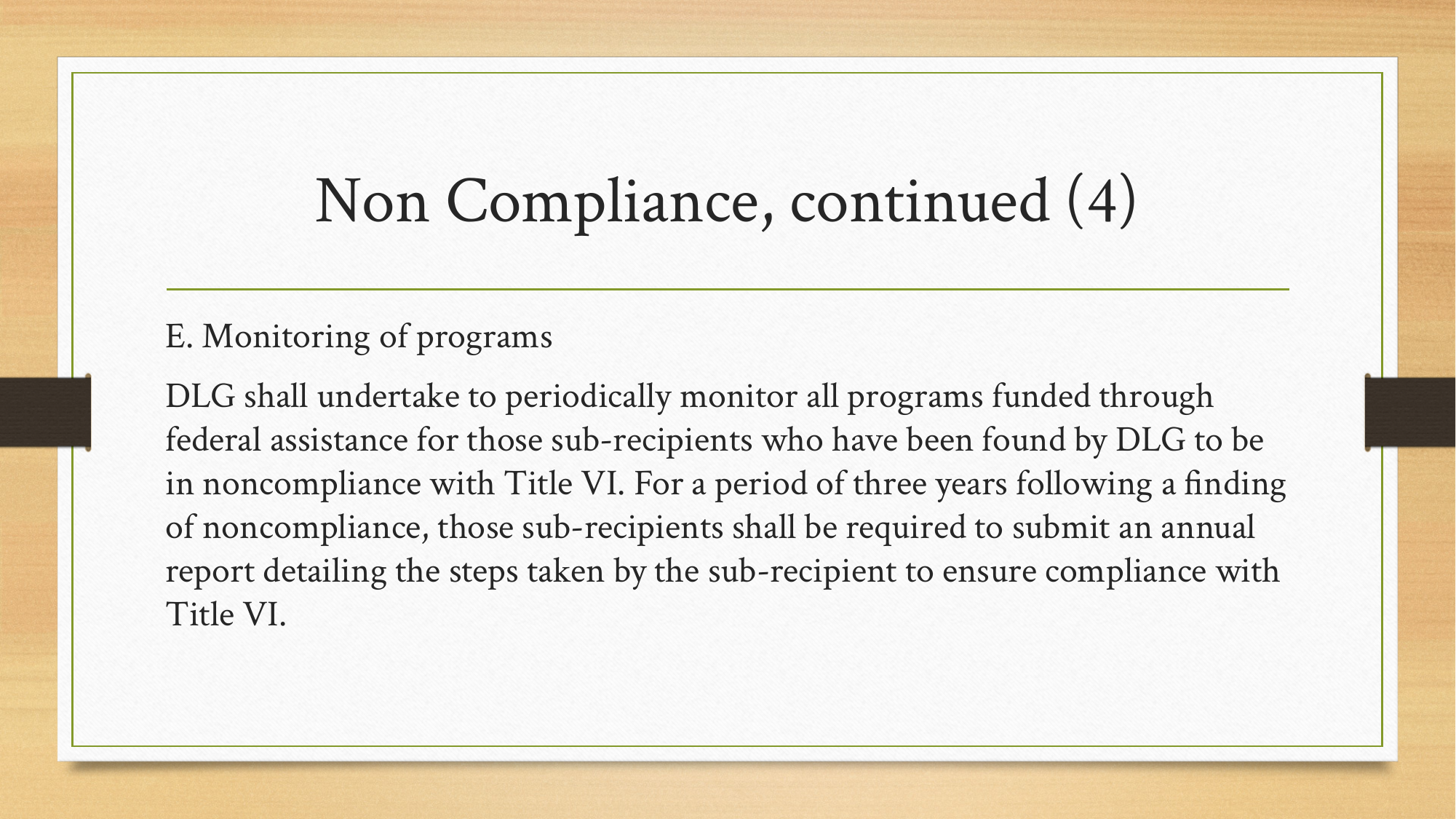

# Non Compliance, continued (4)
E. Monitoring of programs
DLG shall undertake to periodically monitor all programs funded through federal assistance for those sub-recipients who have been found by DLG to be in noncompliance with Title VI. For a period of three years following a finding of noncompliance, those sub-recipients shall be required to submit an annual report detailing the steps taken by the sub-recipient to ensure compliance with Title VI.